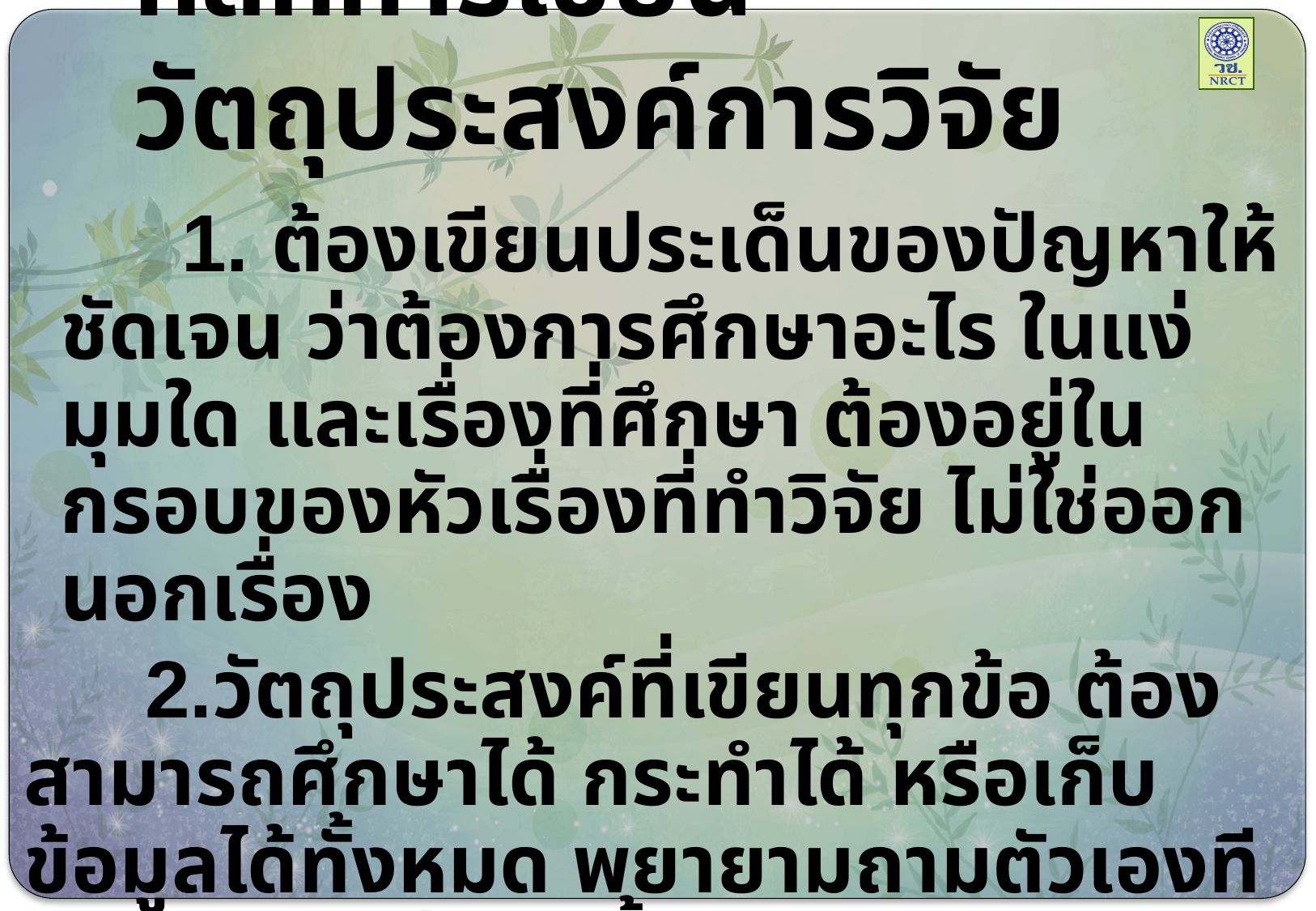

# หลักการเขียนวัตถุประสงค์การวิจัย
		1. ต้องเขียนประเด็นของปัญหาให้ชัดเจน ว่าต้องการศึกษาอะไร ในแง่มุมใด และเรื่องที่ศึกษา ต้องอยู่ในกรอบของหัวเรื่องที่ทำวิจัย ไม่ใช่ออกนอกเรื่อง
	2.วัตถุประสงค์ที่เขียนทุกข้อ ต้องสามารถศึกษาได้ กระทำได้ หรือเก็บข้อมูลได้ทั้งหมด พยายามถามตัวเองทีละข้อทุกข้อว่า ข้อนี้ทำได้ไหม